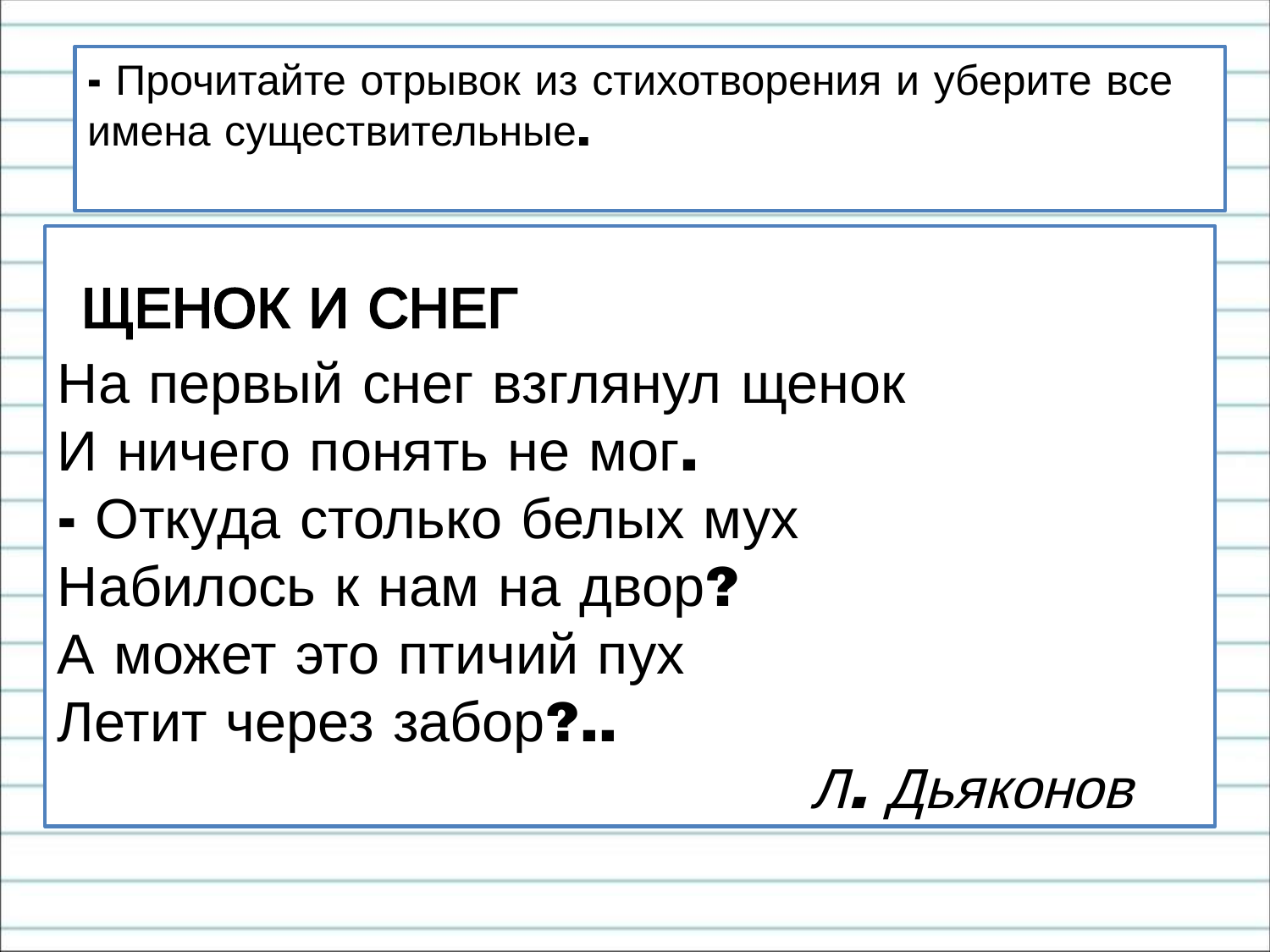

- Прочитайте отрывок из стихотворения и уберите все имена существительные.

 ЩЕНОК И СНЕГ
На первый снег взглянул щенок
И ничего понять не мог.
- Откуда столько белых мух
Набилось к нам на двор?
А может это птичий пух
Летит через забор?..
                                        Л. Дьяконов